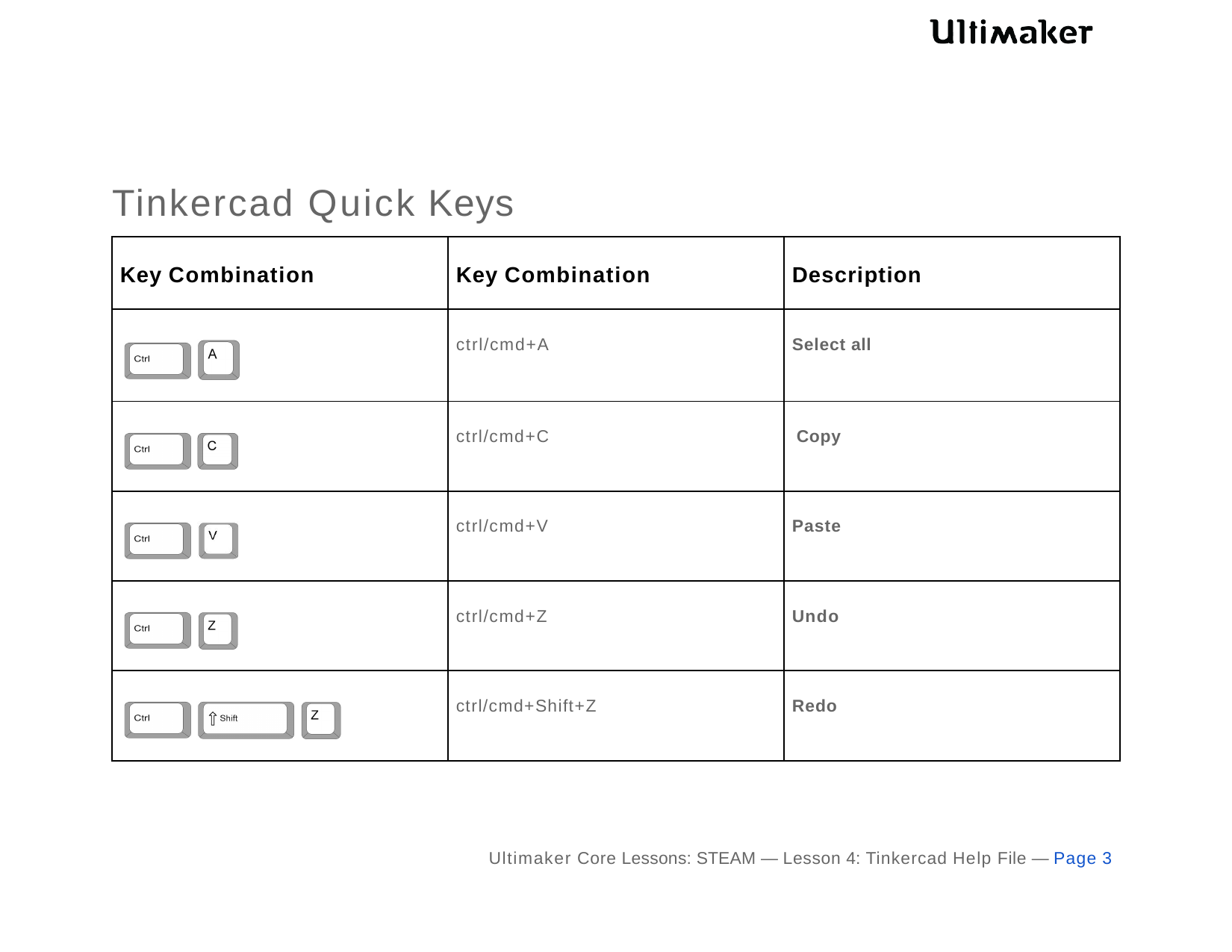

# Tinkercad Quick Keys
| Key Combination | Key Combination | Description |
| --- | --- | --- |
|  | ctrl/cmd+A | Select all |
|  | ctrl/cmd+C | Copy |
|  | ctrl/cmd+V | Paste |
|  | ctrl/cmd+Z | Undo |
|  | ctrl/cmd+Shift+Z | Redo |

Ultimaker Core Lessons: STEAM — Lesson 4: Tinkercad Help File — Page 3